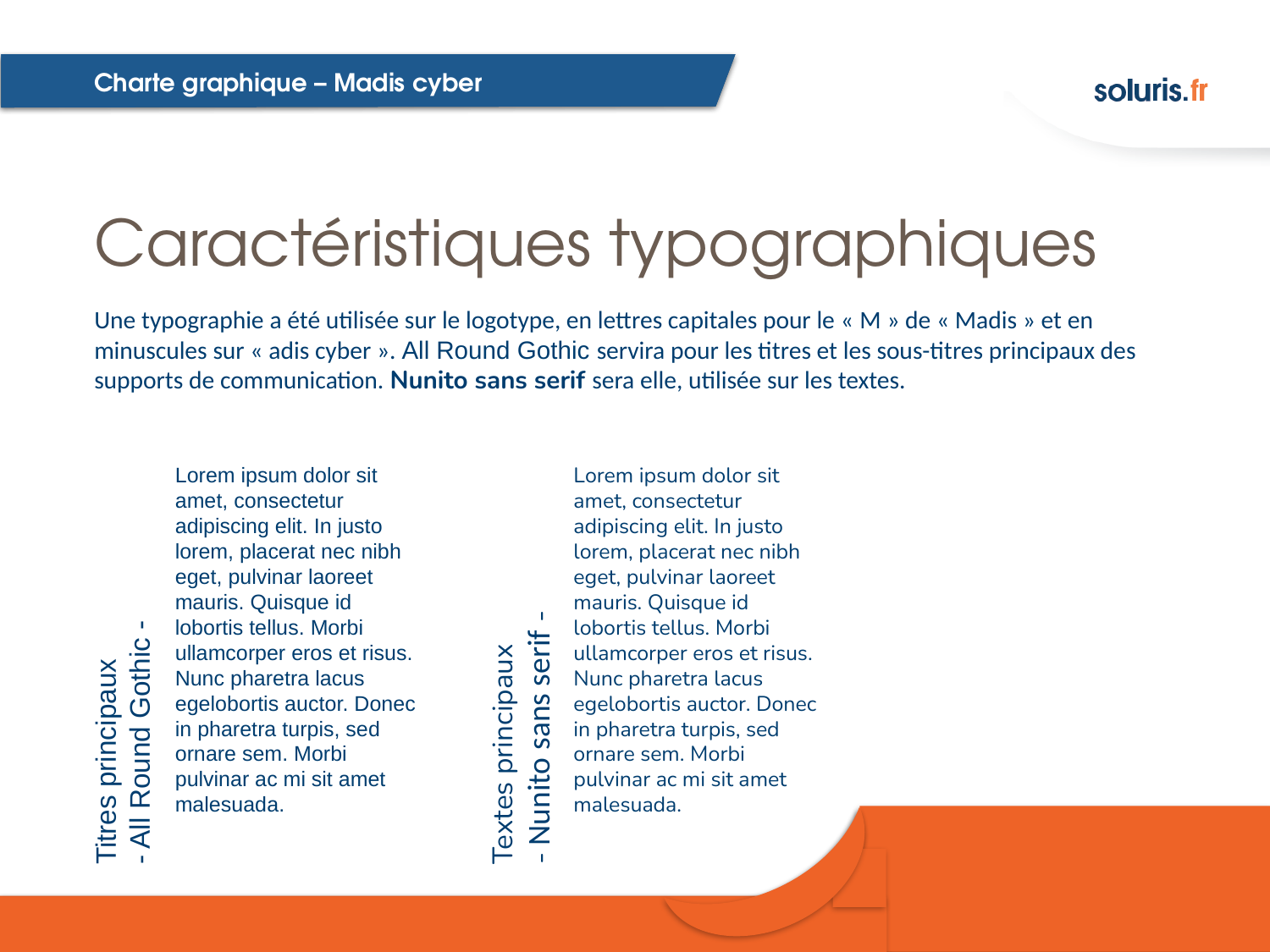

# Caractéristiques typographiques
Une typographie a été utilisée sur le logotype, en lettres capitales pour le « M » de « Madis » et en minuscules sur « adis cyber ». All Round Gothic servira pour les titres et les sous-titres principaux des supports de communication. Nunito sans serif sera elle, utilisée sur les textes.
Lorem ipsum dolor sit amet, consectetur adipiscing elit. In justo lorem, placerat nec nibh eget, pulvinar laoreet mauris. Quisque id lobortis tellus. Morbi ullamcorper eros et risus. Nunc pharetra lacus egelobortis auctor. Donec in pharetra turpis, sed ornare sem. Morbi pulvinar ac mi sit amet malesuada.
Lorem ipsum dolor sit amet, consectetur adipiscing elit. In justo lorem, placerat nec nibh eget, pulvinar laoreet mauris. Quisque id lobortis tellus. Morbi ullamcorper eros et risus. Nunc pharetra lacus egelobortis auctor. Donec in pharetra turpis, sed ornare sem. Morbi pulvinar ac mi sit amet malesuada.
Textes principaux
- Nunito sans serif -
Titres principaux
- All Round Gothic -